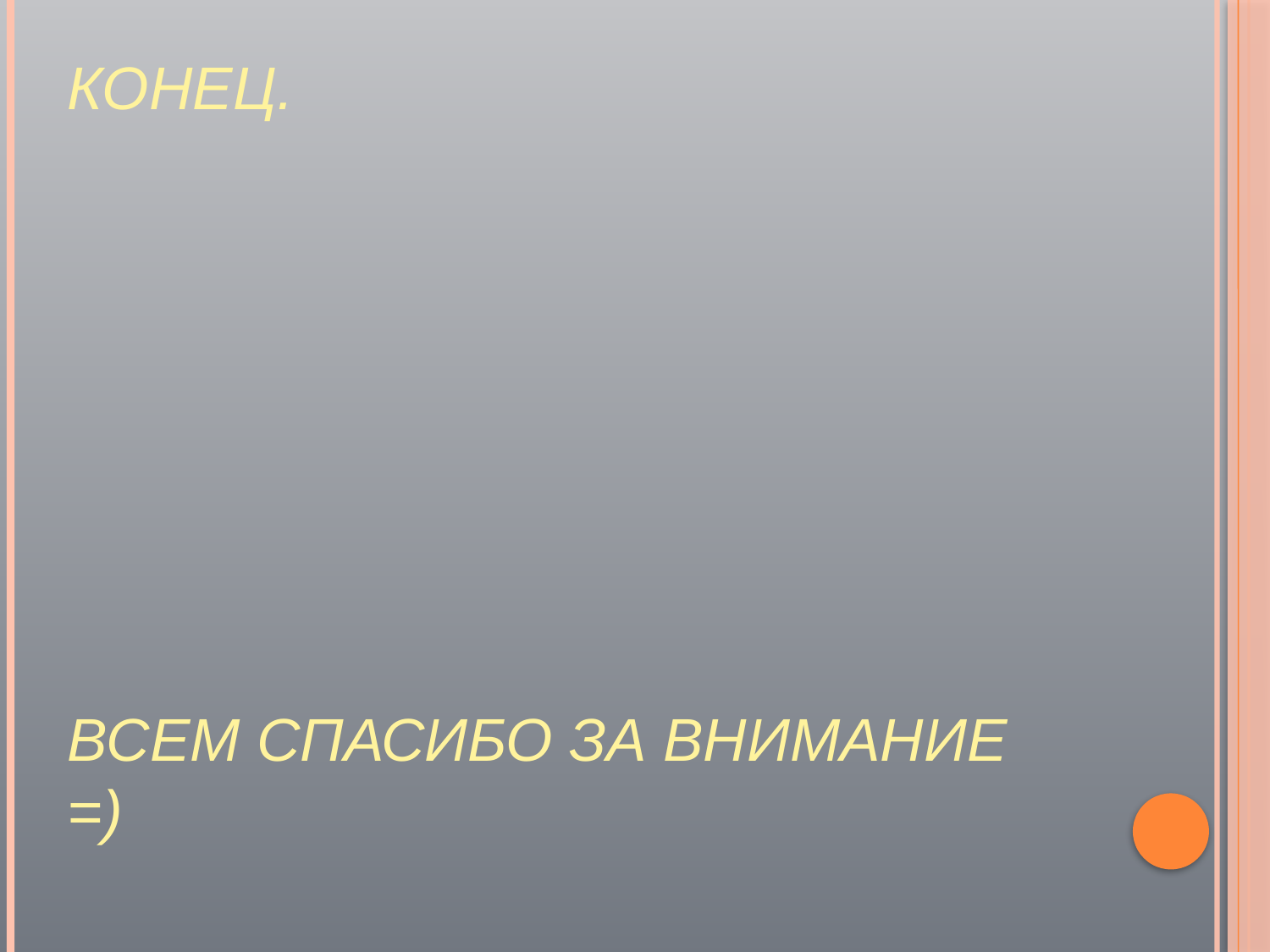

# КОНЕЦ. Всем спасибо за внимание =)